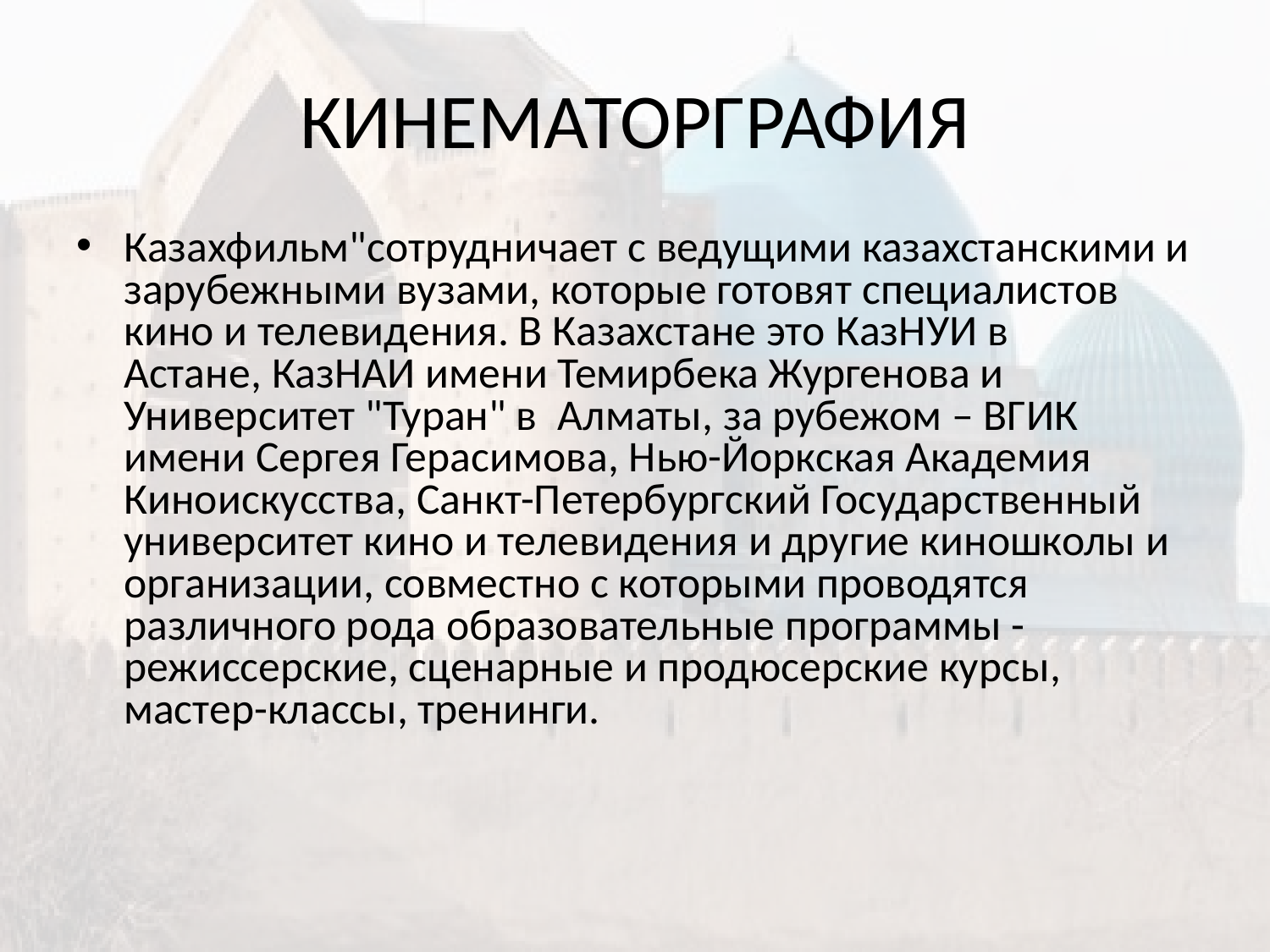

# КИНЕМАТОРГРАФИЯ
Казахфильм"сотрудничает с ведущими казахстанскими и зарубежными вузами, которые готовят специалистов кино и телевидения. В Казахстане это КазНУИ в Астане, КазНАИ имени Темирбека Жургенова и Университет "Туран" в  Алматы, за рубежом – ВГИК имени Сергея Герасимова, Нью-Йоркская Академия Киноискусства, Санкт-Петербургский Государственный университет кино и телевидения и другие киношколы и организации, совместно с которыми проводятся различного рода образовательные программы - режиссерские, сценарные и продюсерские курсы, мастер-классы, тренинги.